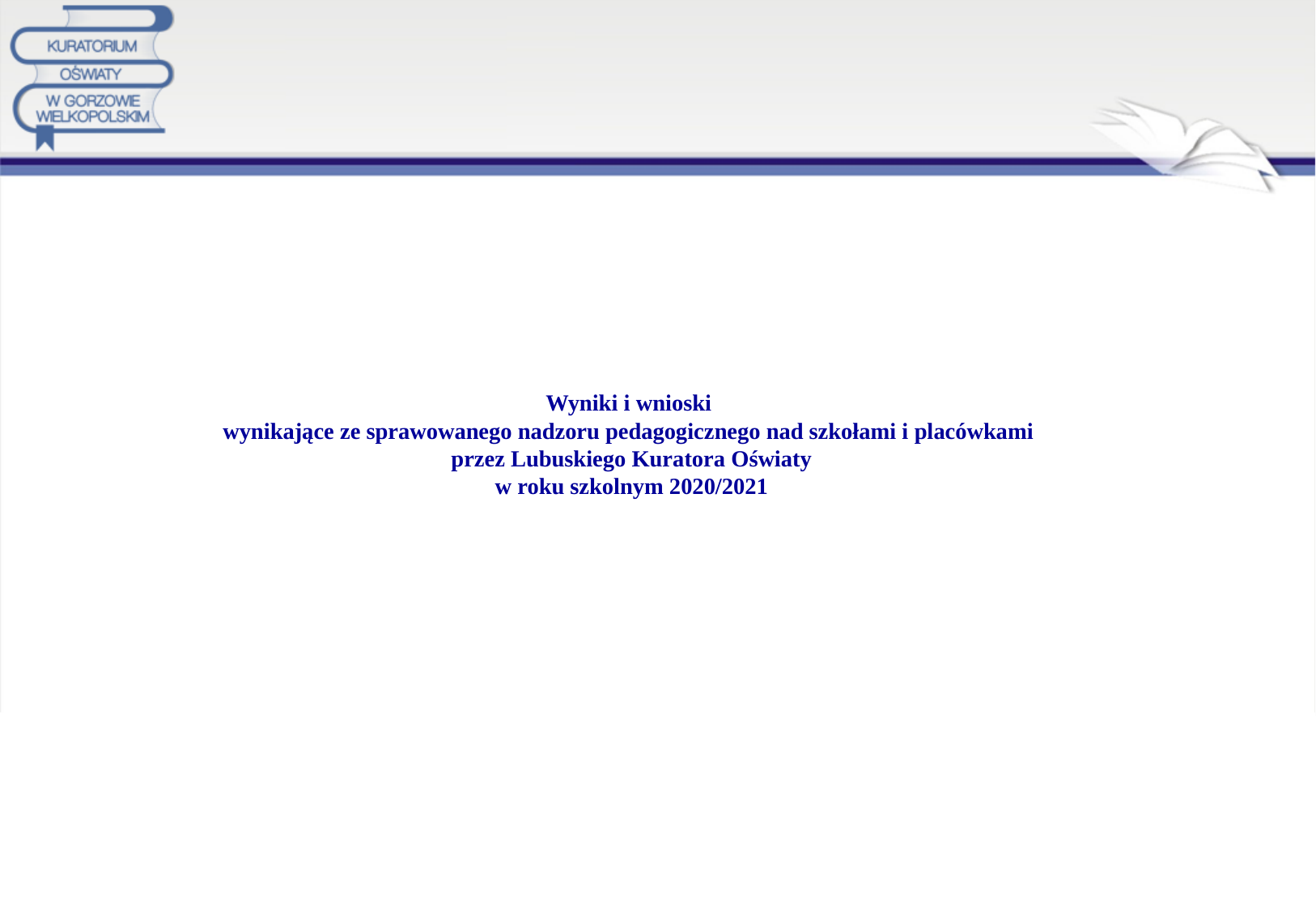

# Wyniki i wnioski wynikające ze sprawowanego nadzoru pedagogicznego nad szkołami i placówkami przez Lubuskiego Kuratora Oświaty w roku szkolnym 2020/2021